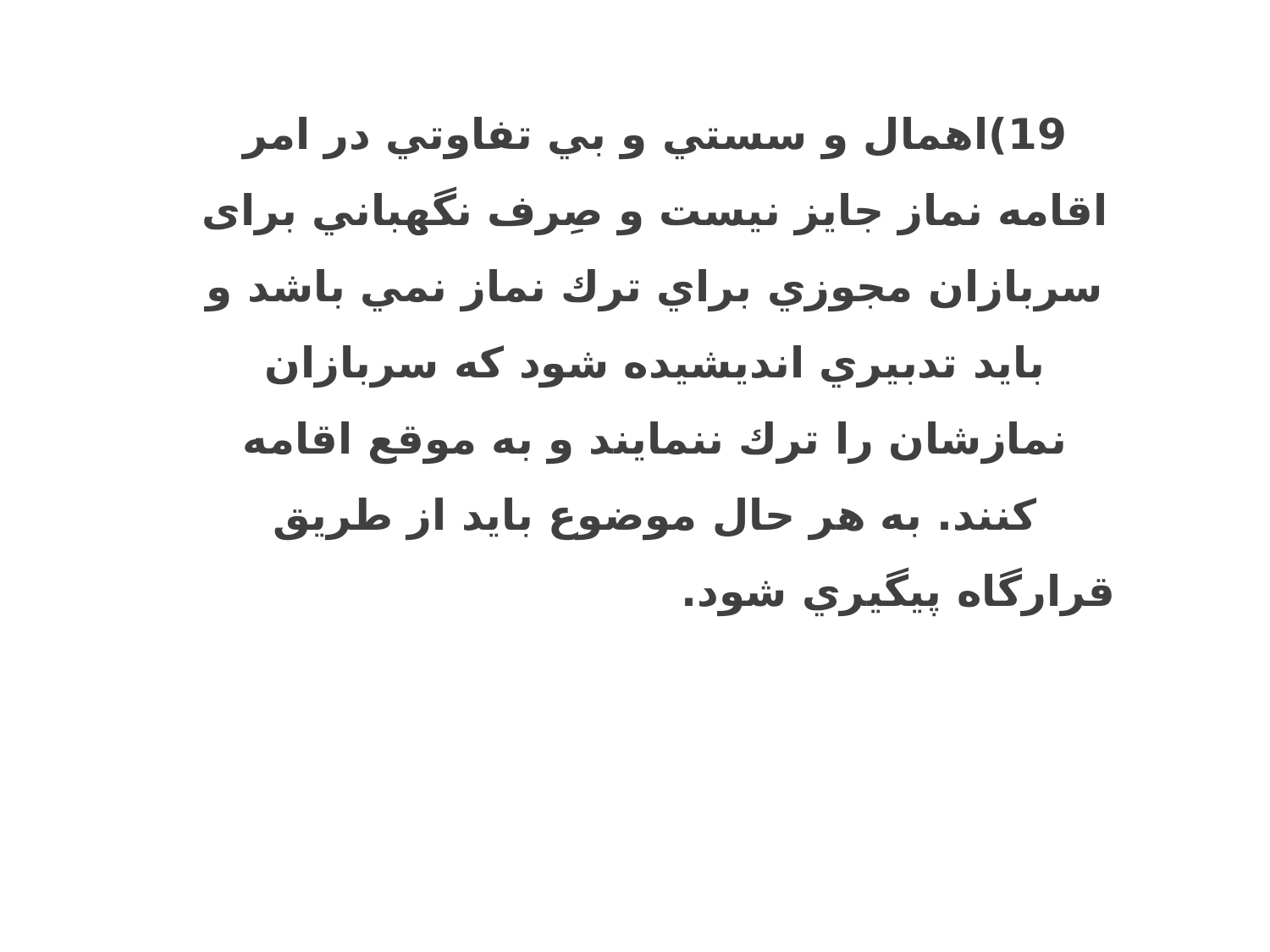

19)اهمال و سستي و بي تفاوتي در امر اقامه نماز جايز نیست و صِرف نگهباني برای سربازان مجوزي براي ترك نماز نمي باشد و بايد تدبيري انديشيده شود كه سربازان نمازشان را ترك ننمايند و به موقع اقامه كنند. به هر حال موضوع بايد از طريق قرارگاه پيگيري شود.